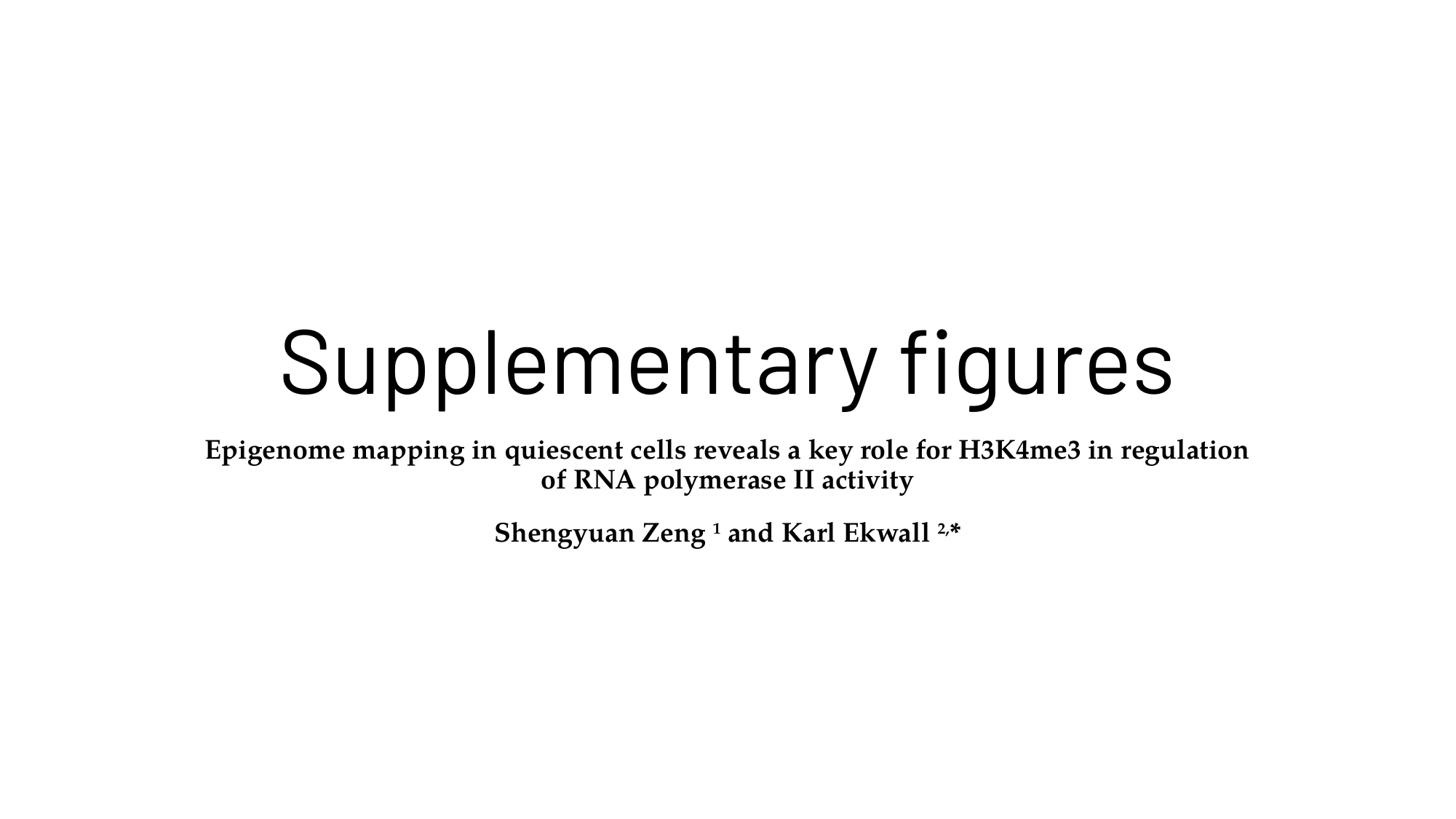

# Supplementary figures
Epigenome mapping in quiescent cells reveals a key role for H3K4me3 in regulation of RNA polymerase II activity
Shengyuan Zeng 1 and Karl Ekwall 2,*